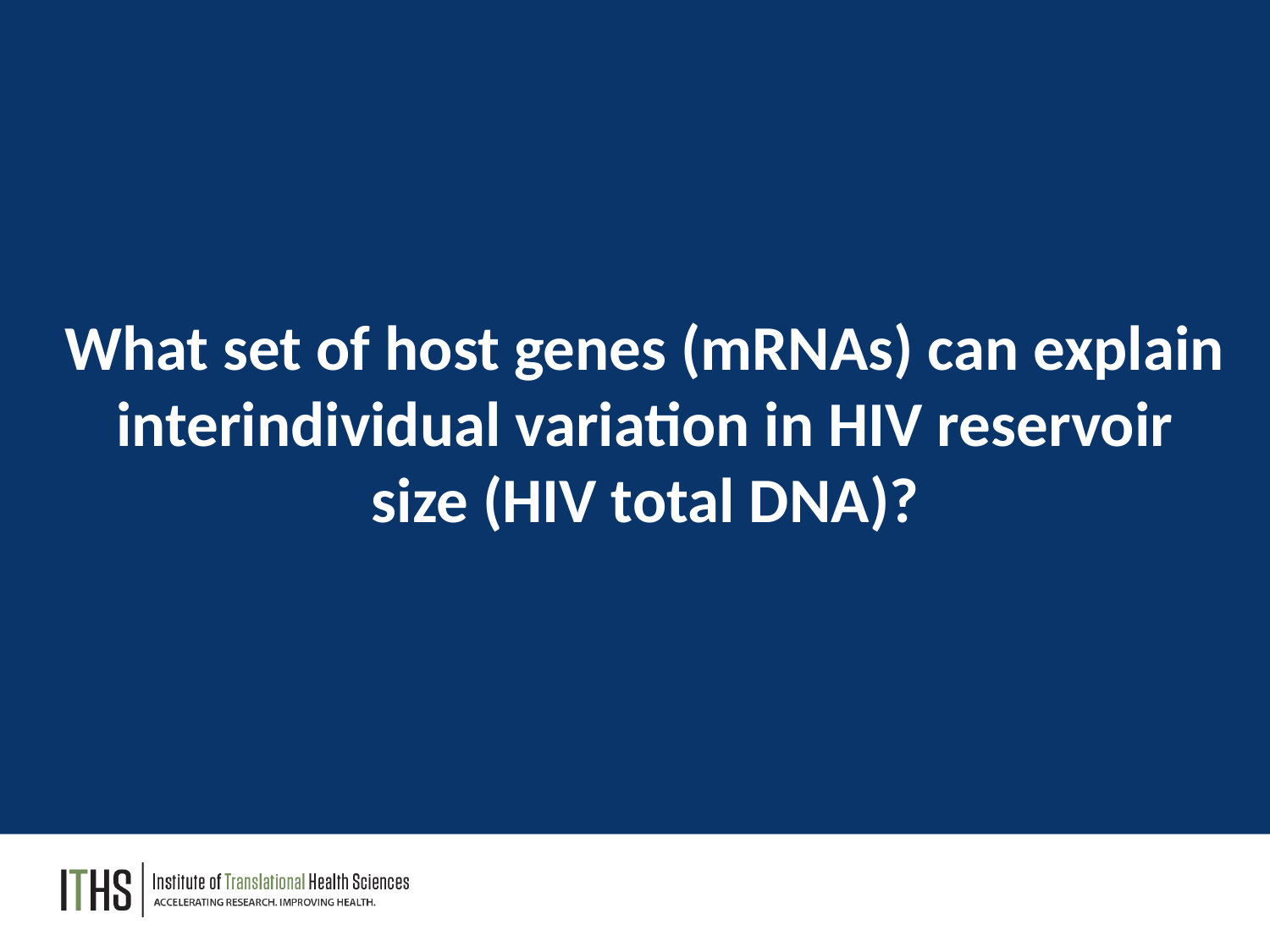

What set of host genes (mRNAs) can explain interindividual variation in HIV reservoir size (HIV total DNA)?